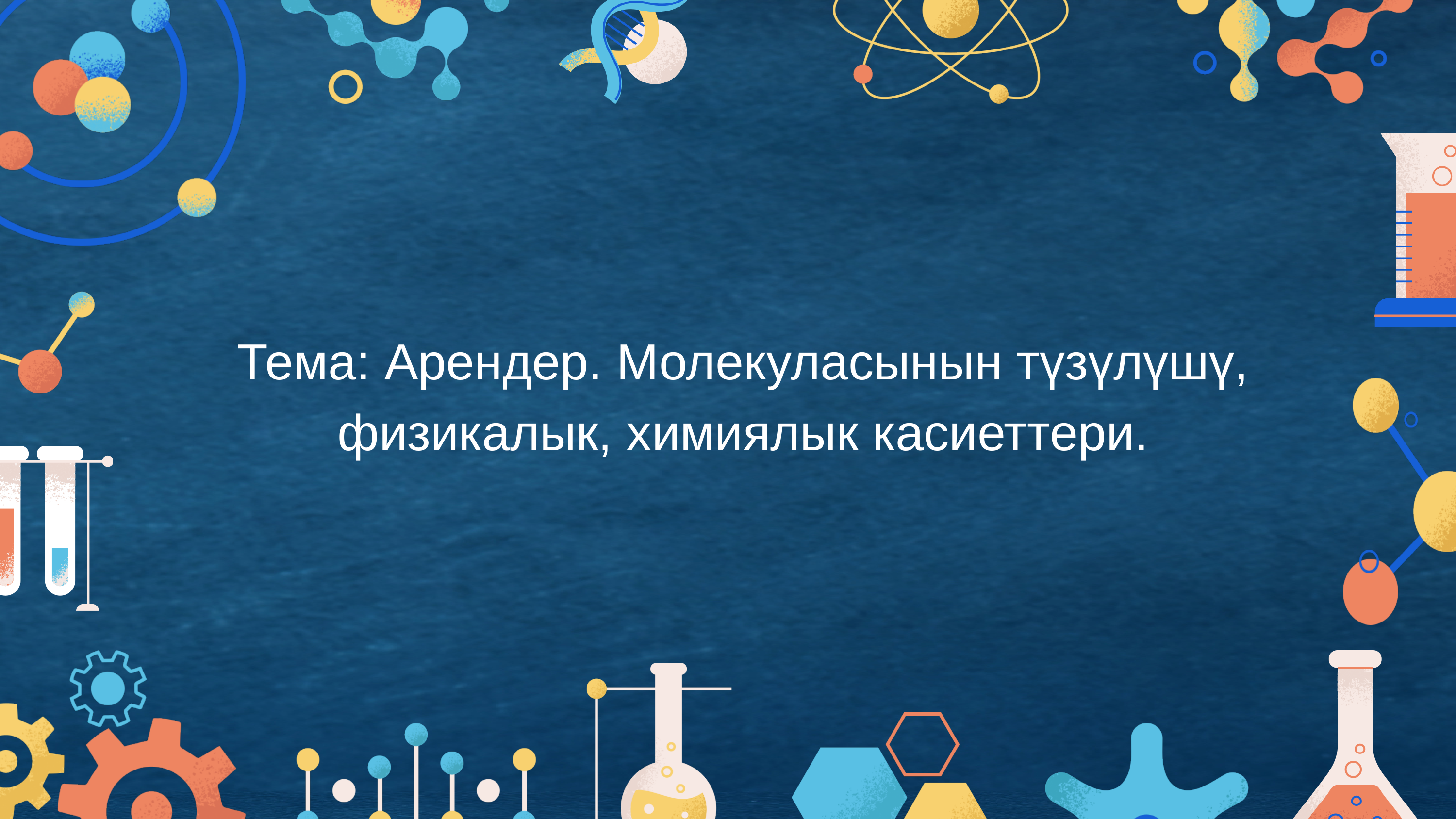

Тема: Арендер. Молекуласынын түзүлүшү, физикалык, химиялык касиеттери.